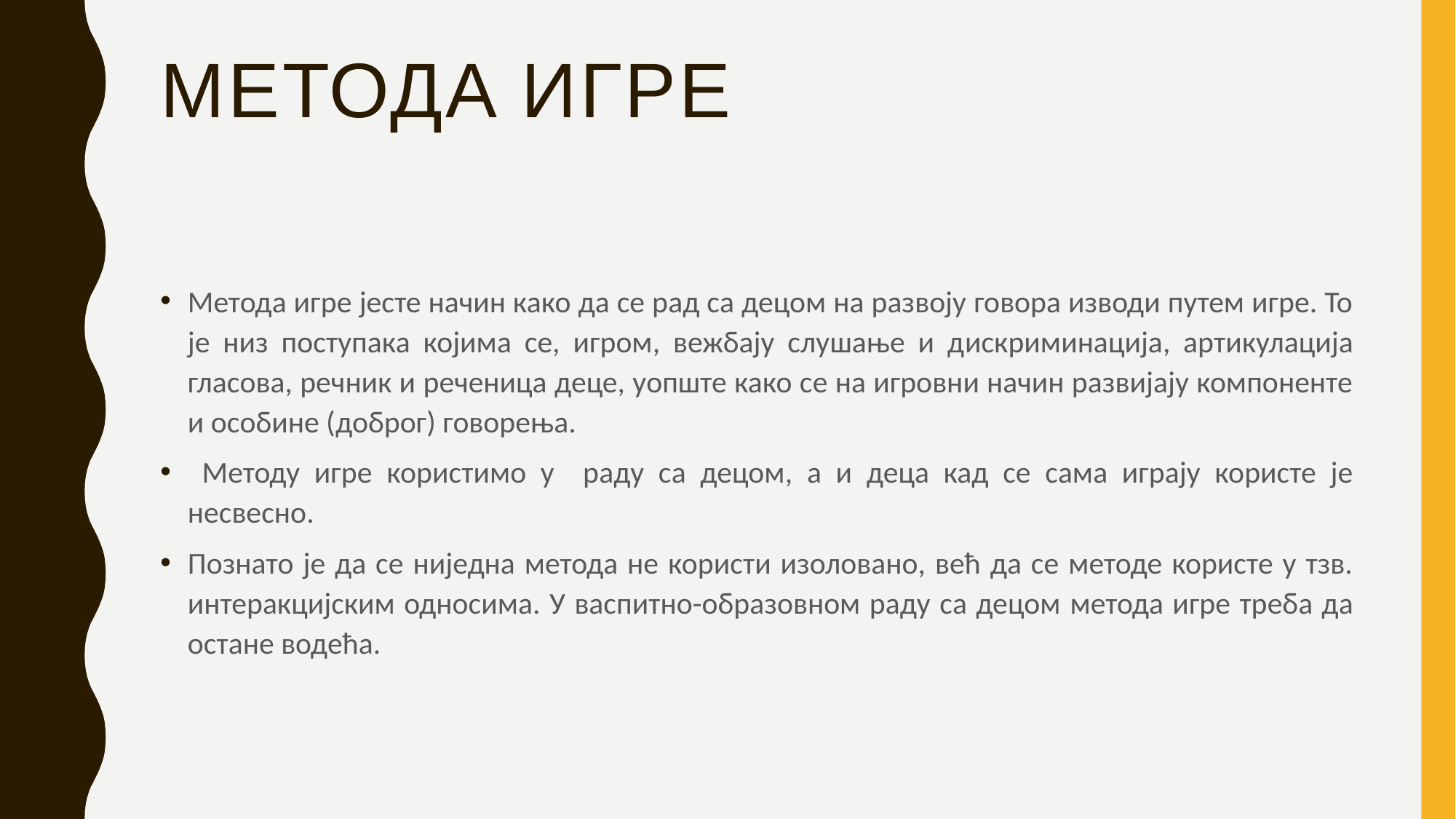

# Метода игре
Метода игре јесте начин како да се рад са децом на развоју говора изводи путем игре. То је низ поступака којима се, игром, вежбају слушање и дискриминација, артикулација гласова, речник и реченица деце, уопште како се на игровни начин развијају компоненте и особине (доброг) говорења.
 Методу игре користимо у  раду са децом, а и деца кад се сама играју користе је несвесно.
Познато је да се ниједна метода не користи изоловано, већ да се методе користе у тзв. интеракцијским односима. У васпитно-образовном раду са децом метода игре треба да остане водећа.